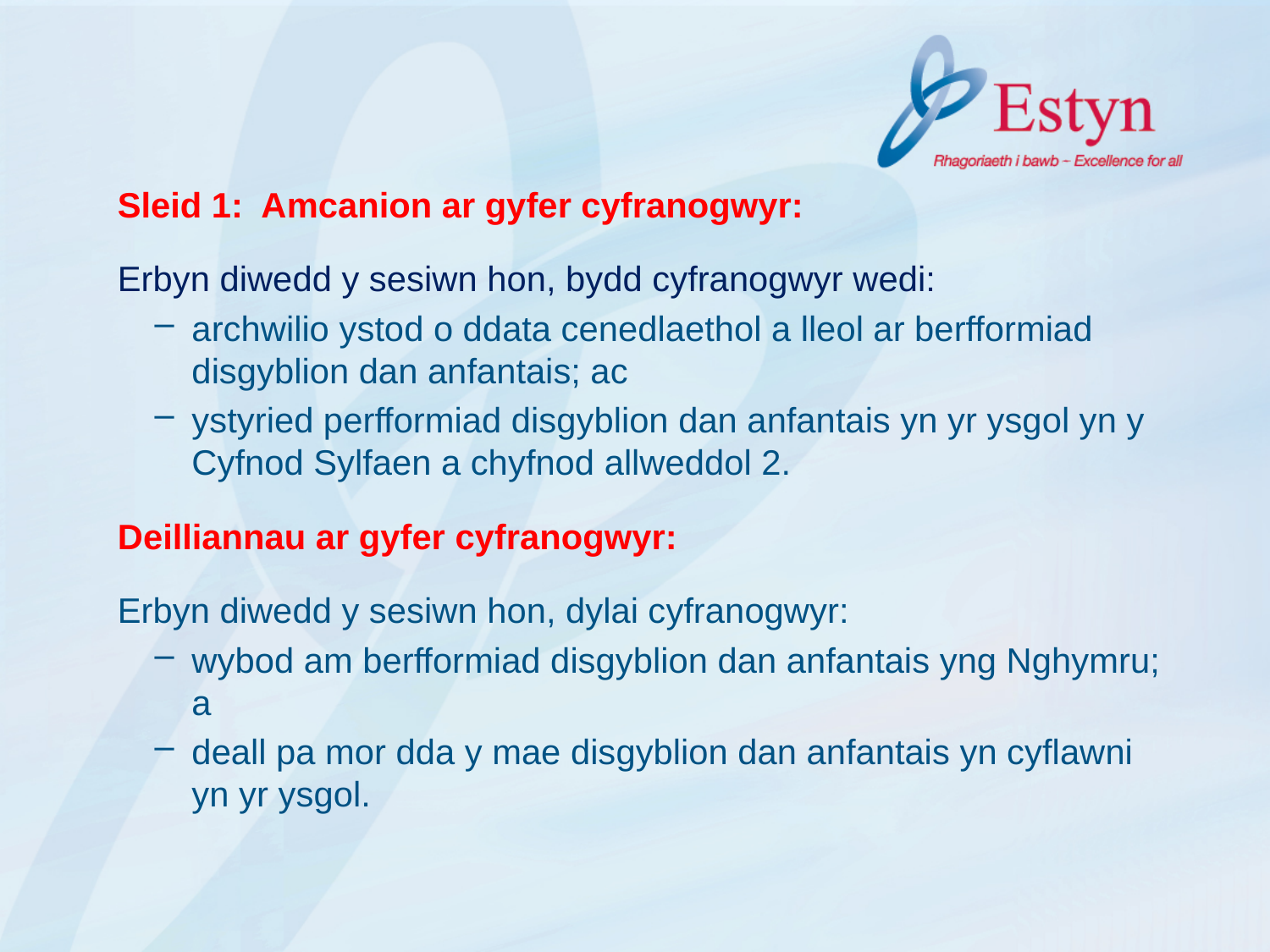

Sleid 1:  Amcanion ar gyfer cyfranogwyr:

Erbyn diwedd y sesiwn hon, bydd cyfranogwyr wedi:
archwilio ystod o ddata cenedlaethol a lleol ar berfformiad disgyblion dan anfantais; ac
ystyried perfformiad disgyblion dan anfantais yn yr ysgol yn y Cyfnod Sylfaen a chyfnod allweddol 2.

Deilliannau ar gyfer cyfranogwyr:

Erbyn diwedd y sesiwn hon, dylai cyfranogwyr:
wybod am berfformiad disgyblion dan anfantais yng Nghymru; a
deall pa mor dda y mae disgyblion dan anfantais yn cyflawni yn yr ysgol.